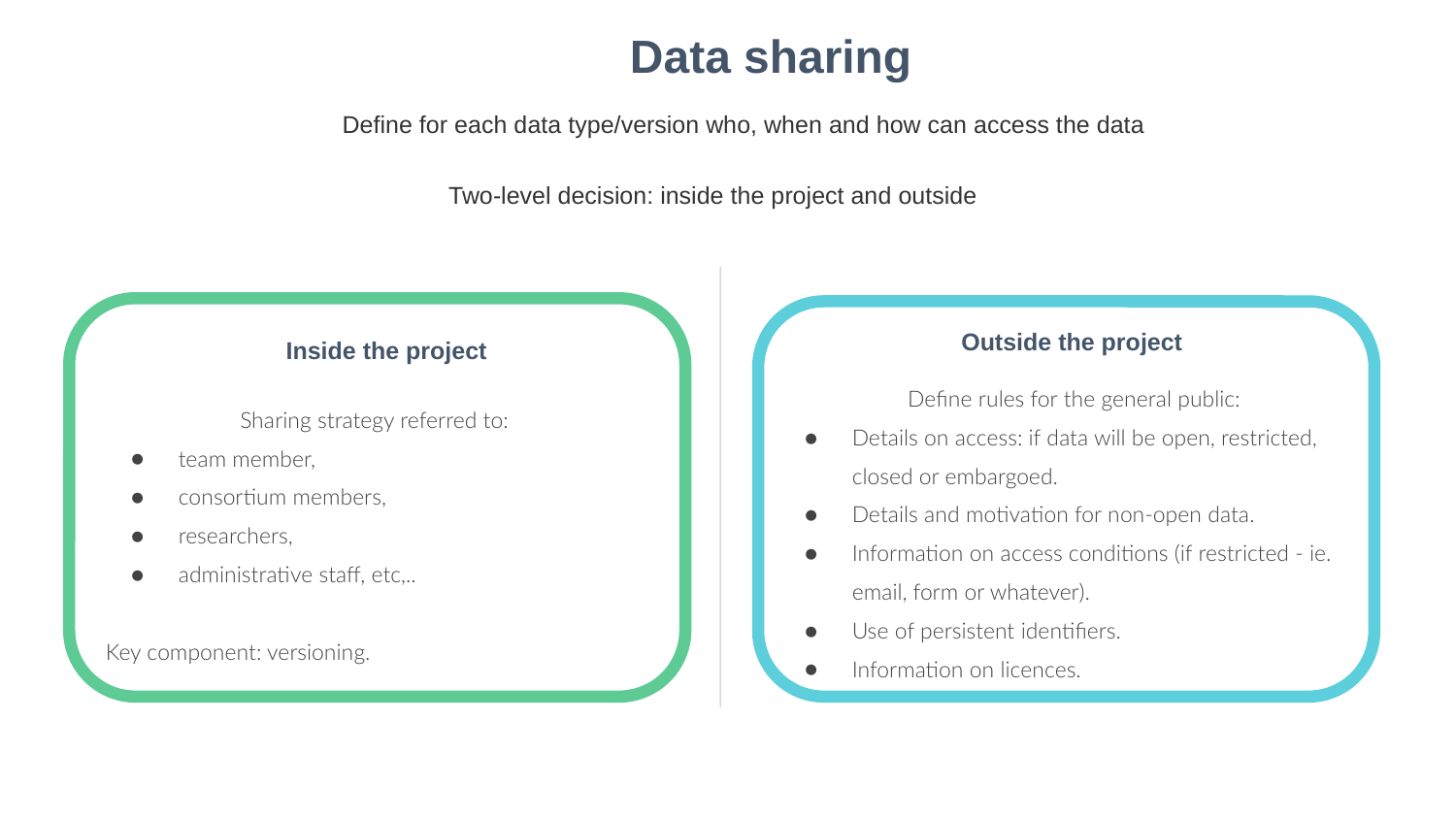

Data sharing
Define for each data type/version who, when and how can access the data
Two-level decision: inside the project and outside

Outside the project
Inside the project
Define rules for the general public:
Details on access: if data will be open, restricted, closed or embargoed.
Details and motivation for non-open data.
Information on access conditions (if restricted - ie. email, form or whatever).
Use of persistent identifiers.
Information on licences.

Sharing strategy referred to:
team member,
consortium members,
researchers,
administrative staff, etc,..

Key component: versioning.